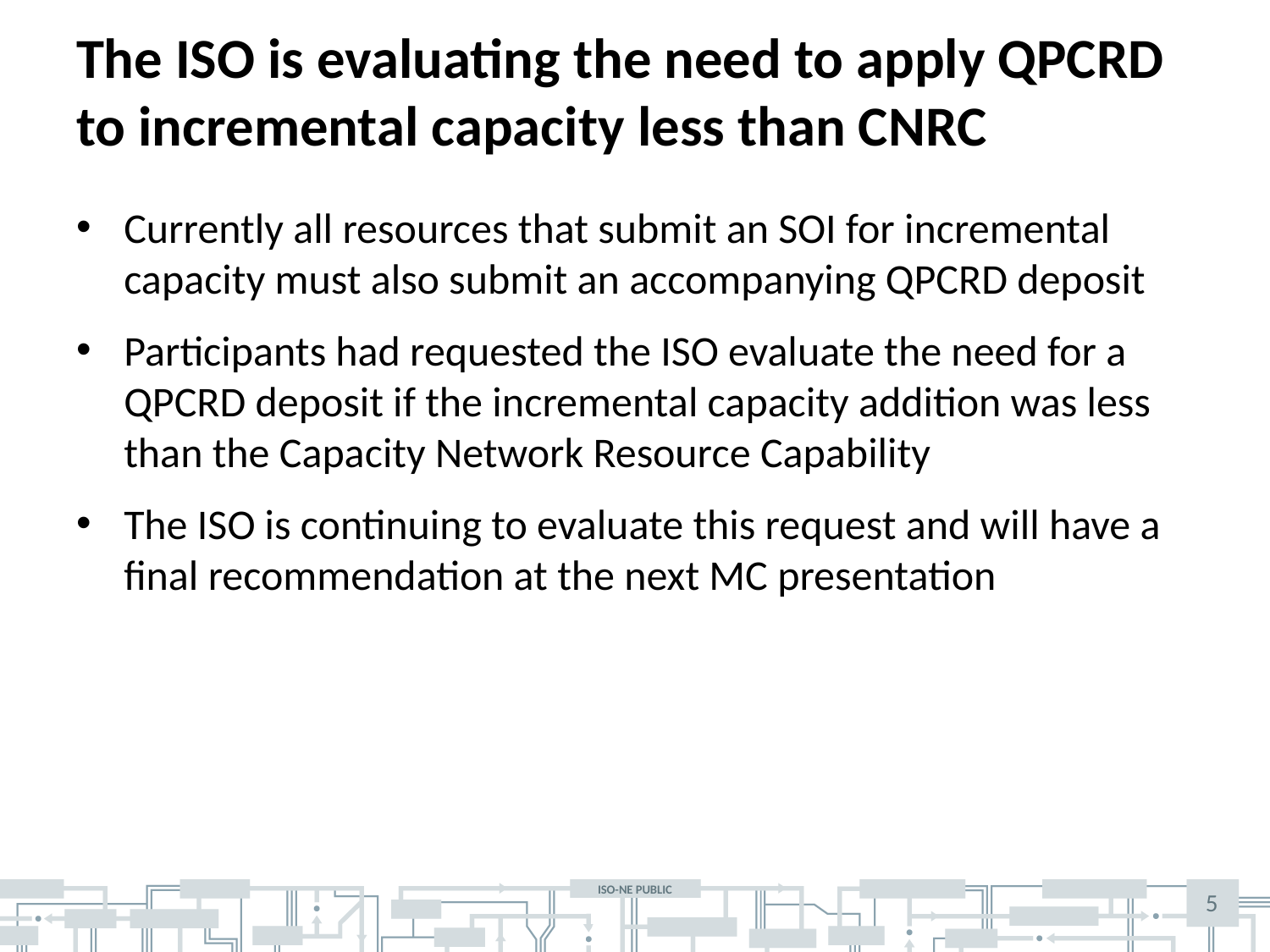

# The ISO is evaluating the need to apply QPCRD to incremental capacity less than CNRC
Currently all resources that submit an SOI for incremental capacity must also submit an accompanying QPCRD deposit
Participants had requested the ISO evaluate the need for a QPCRD deposit if the incremental capacity addition was less than the Capacity Network Resource Capability
The ISO is continuing to evaluate this request and will have a final recommendation at the next MC presentation
5